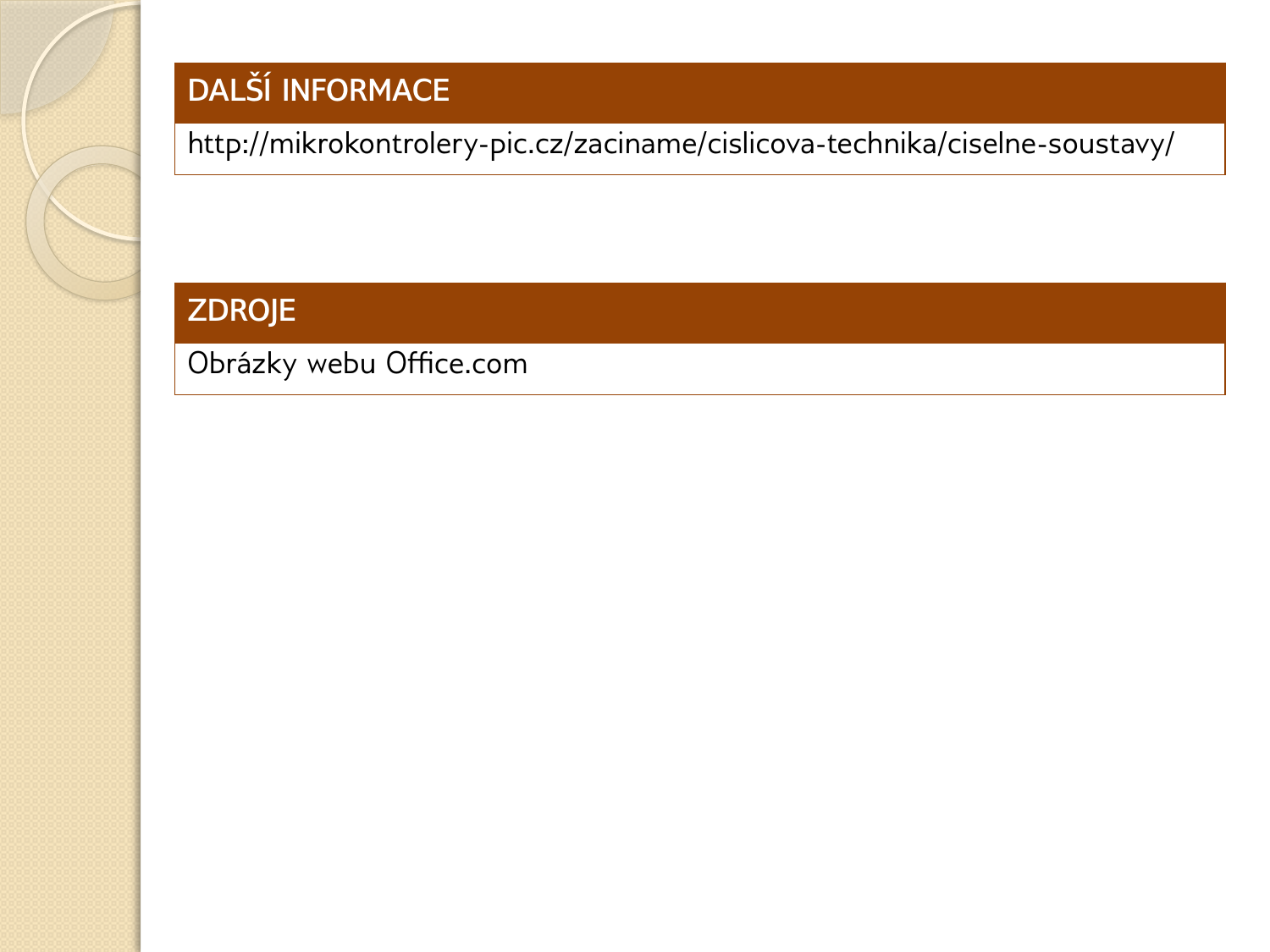

| DALŠÍ INFORMACE |
| --- |
| http://mikrokontrolery-pic.cz/zaciname/cislicova-technika/ciselne-soustavy/ |
| ZDROJE |
| --- |
| Obrázky webu Office.com |